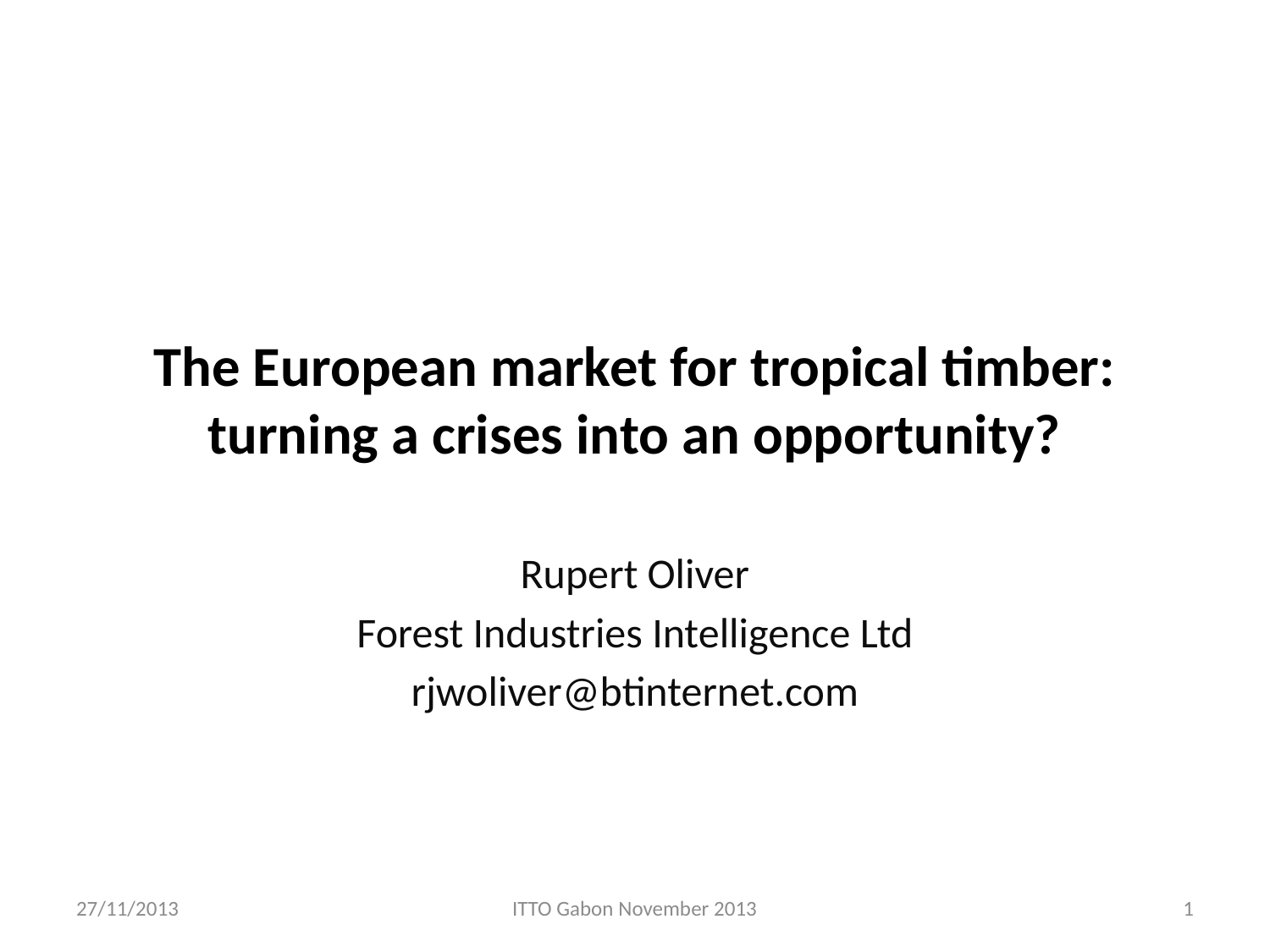

# The European market for tropical timber: turning a crises into an opportunity?
Rupert Oliver
Forest Industries Intelligence Ltd
rjwoliver@btinternet.com

27/11/2013
ITTO Gabon November 2013
1